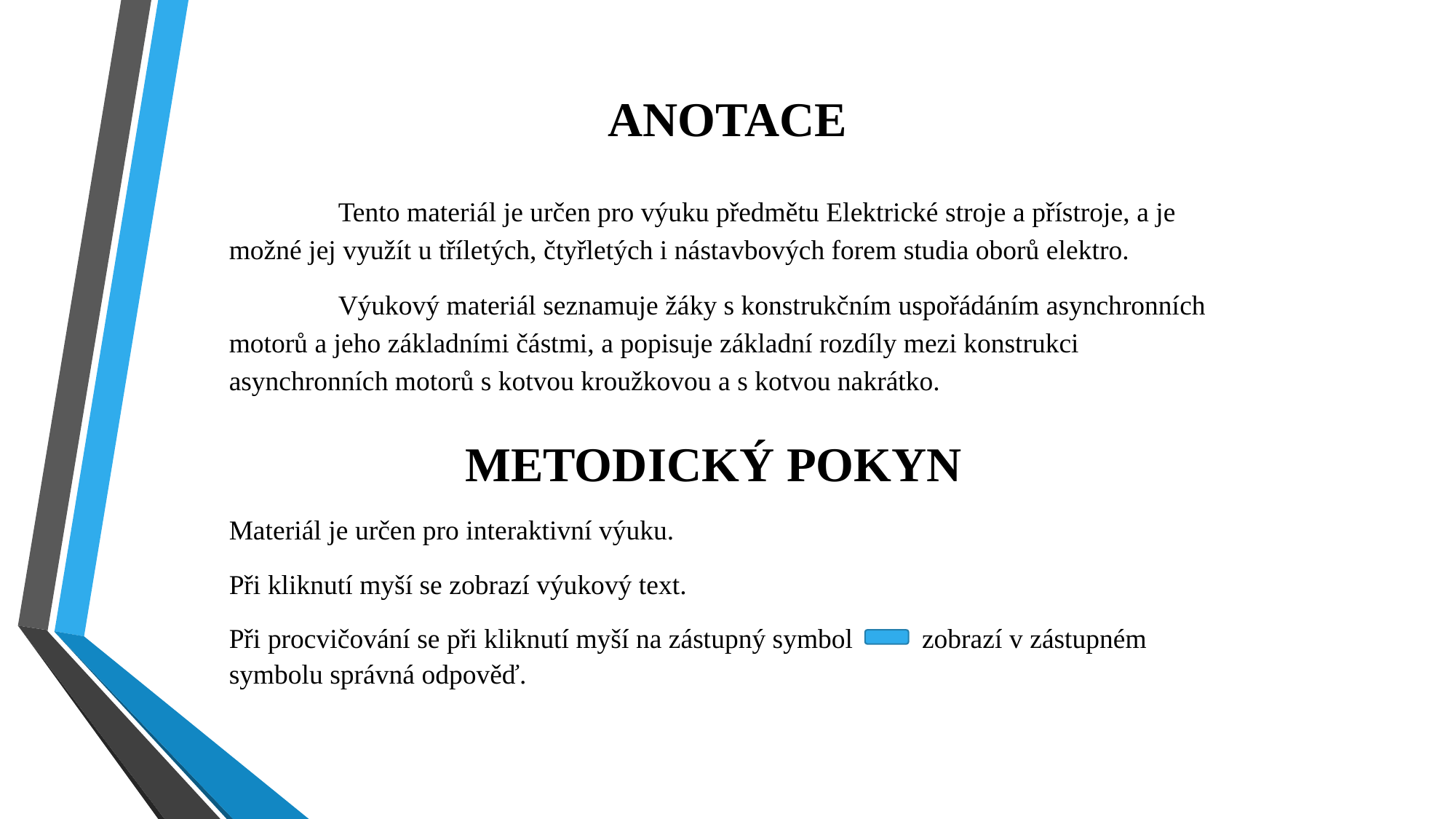

ANOTACE
	Tento materiál je určen pro výuku předmětu Elektrické stroje a přístroje, a je možné jej využít u tříletých, čtyřletých i nástavbových forem studia oborů elektro.
	Výukový materiál seznamuje žáky s konstrukčním uspořádáním asynchronních motorů a jeho základními částmi, a popisuje základní rozdíly mezi konstrukci asynchronních motorů s kotvou kroužkovou a s kotvou nakrátko.
METODICKÝ POKYN
Materiál je určen pro interaktivní výuku.
Při kliknutí myší se zobrazí výukový text.
Při procvičování se při kliknutí myší na zástupný symbol          zobrazí v zástupném symbolu správná odpověď.